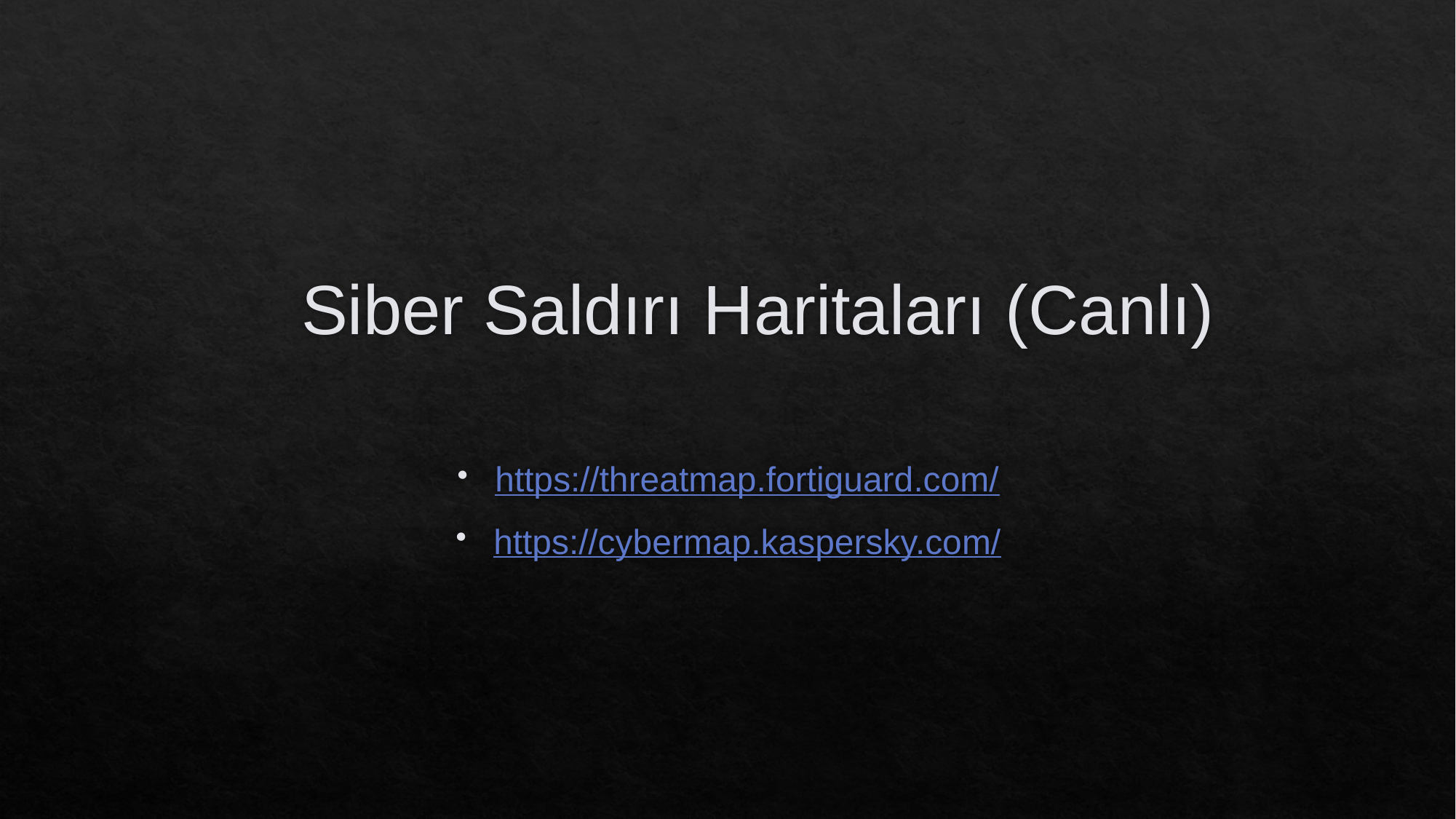

# Siber Saldırı Haritaları (Canlı)
https://threatmap.fortiguard.com/
https://cybermap.kaspersky.com/